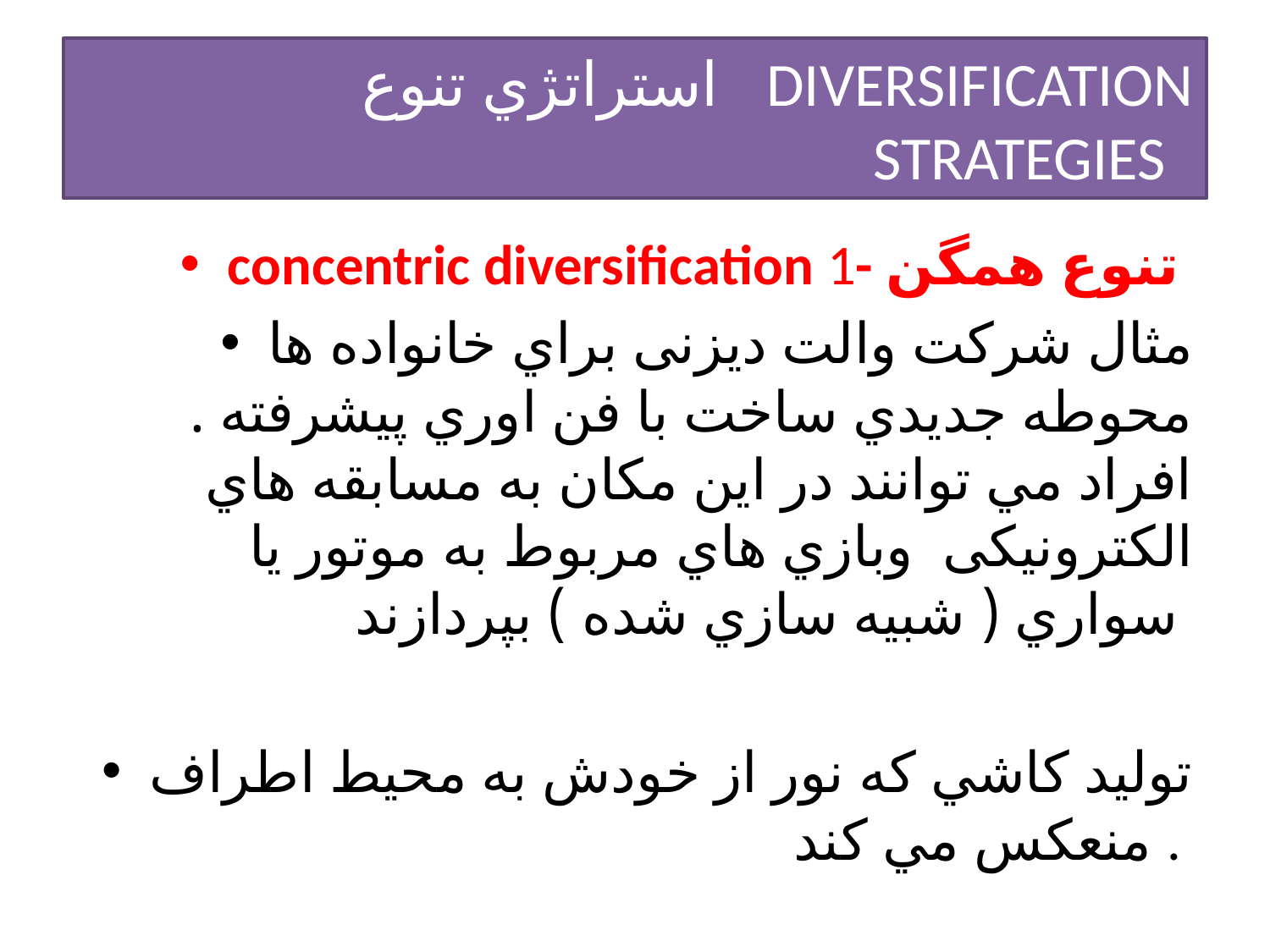

# استراتژي تنوع   DIVERSIFICATION STRATEGIES
concentric diversification 1- تنوع همگن
مثال شركت والت دیزنی براي خانواده ها محوطه جديدي ساخت با فن اوري پيشرفته . افراد مي توانند در اين مكان به مسابقه هاي الكترونيكی  وبازي هاي مربوط به موتور يا سواري ( شبيه سازي شده ) بپردازند

توليد كاشي كه نور از خودش به محيط اطراف منعكس مي كند .